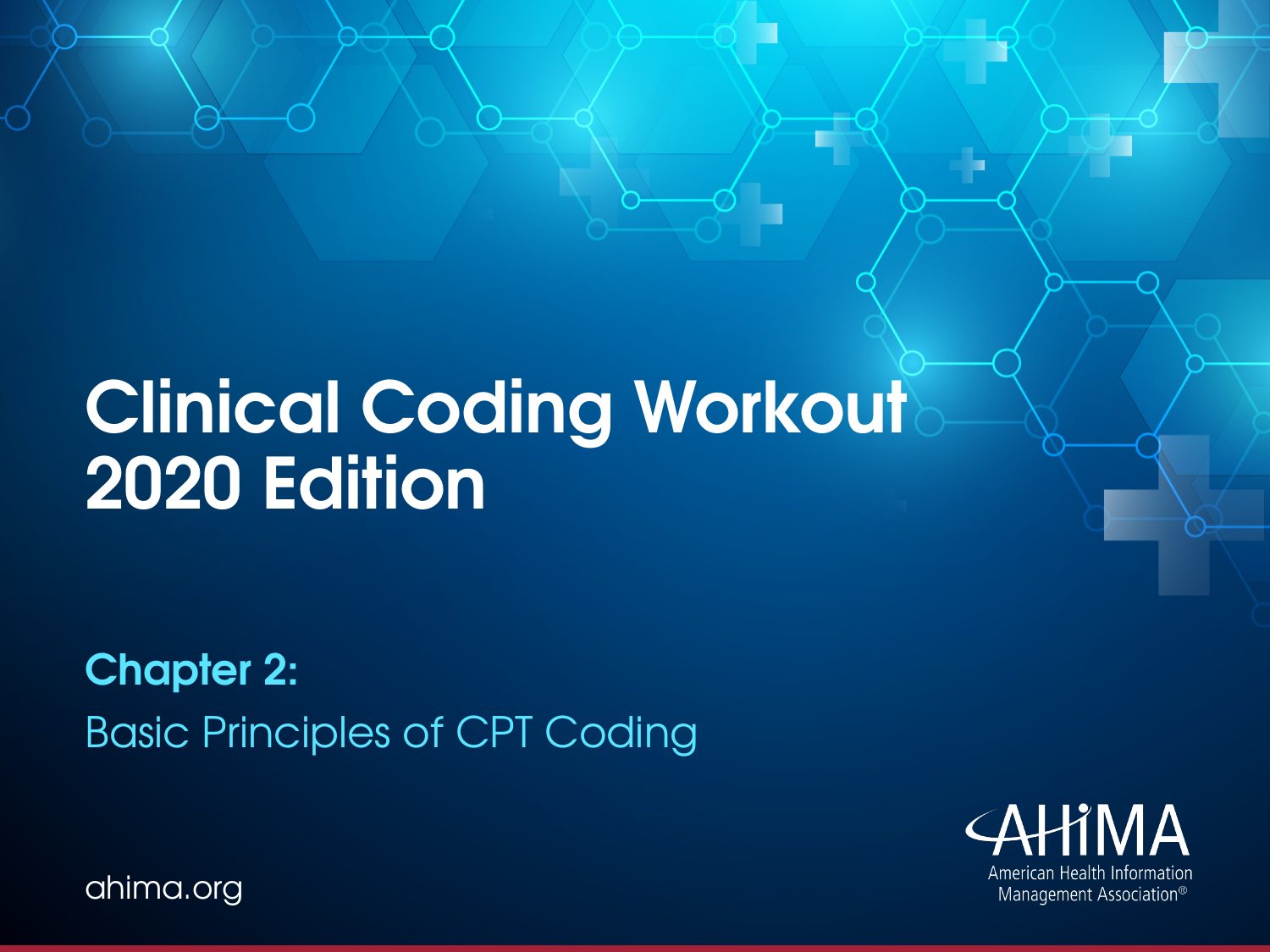

# Clinical Coding Workout 2020 Edition
Chapter 2:
Basic Principles of CPT Coding